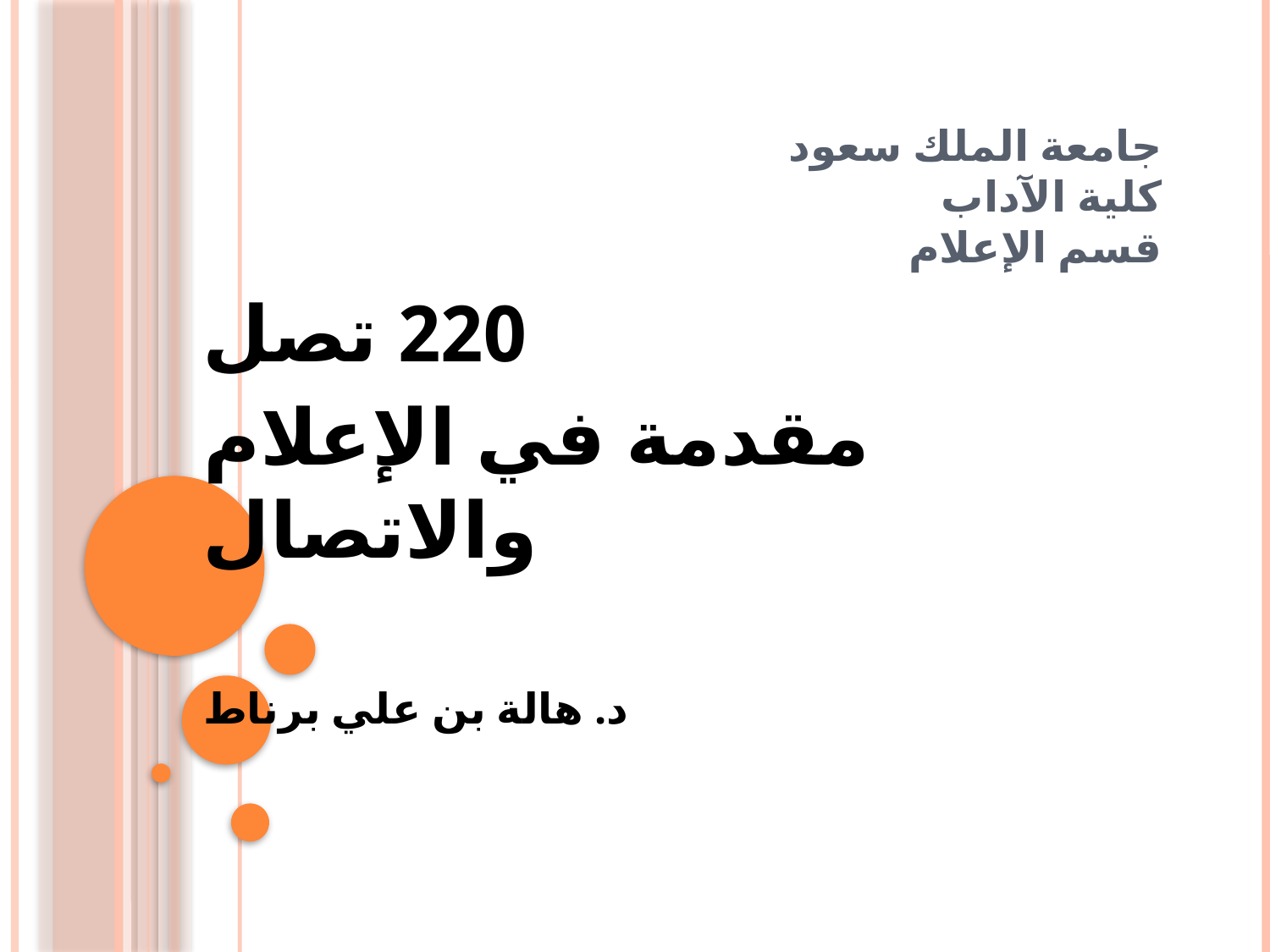

# جامعة الملك سعود كلية الآداب قسم الإعلام
220 تصل
مقدمة في الإعلام والاتصال

د. هالة بن علي برناط